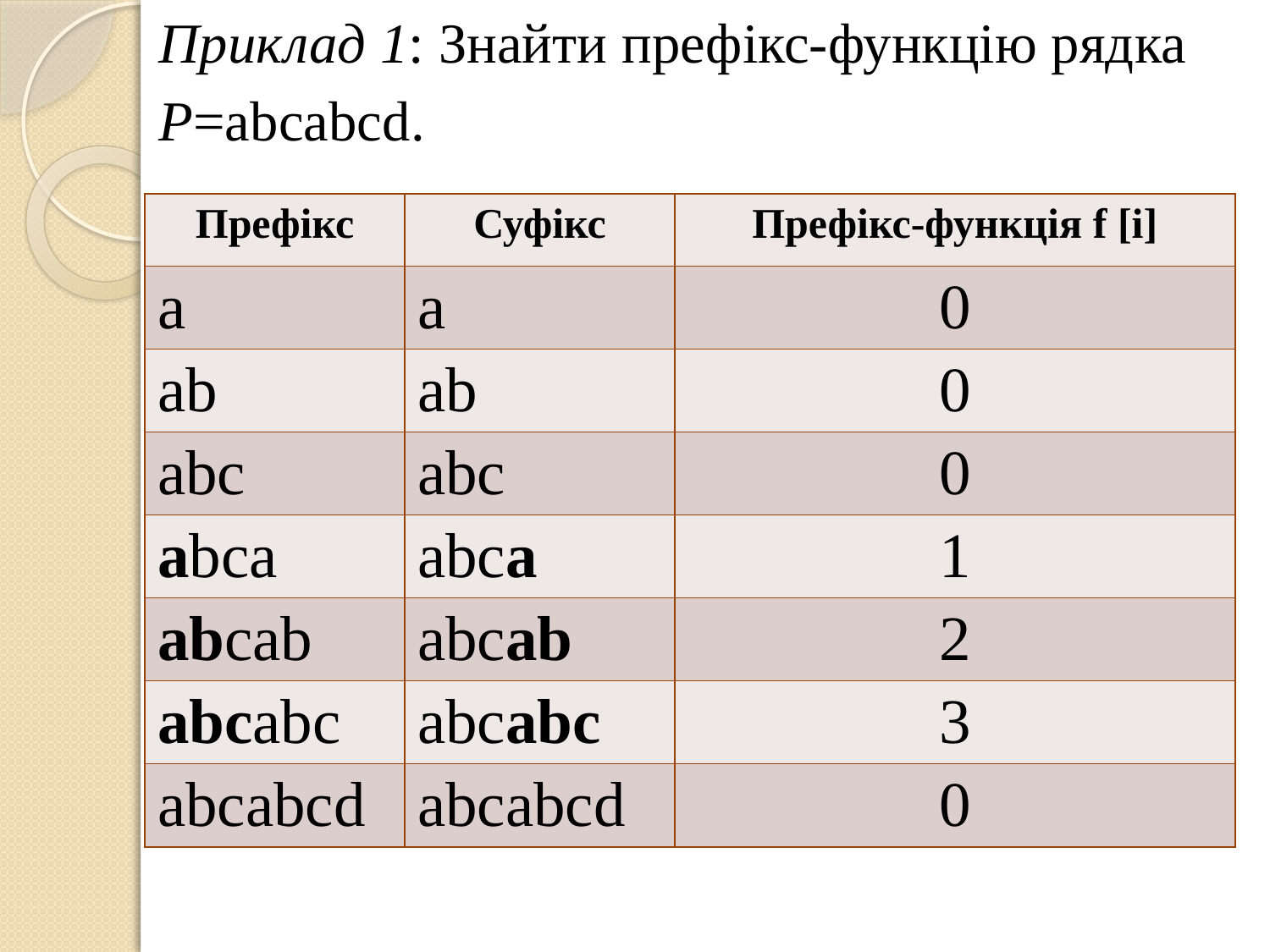

Приклад 1: Знайти префікс-функцію рядка
Р=abcabcd.

| Префікс | Суфікс | Префікс-функція f [і] |
| --- | --- | --- |
| а | а | 0 |
| ab | ab | 0 |
| abc | abc | 0 |
| abca | abca | 1 |
| abcab | abcab | 2 |
| abcabc | abcabc | 3 |
| abcabcd | abcabcd | 0 |